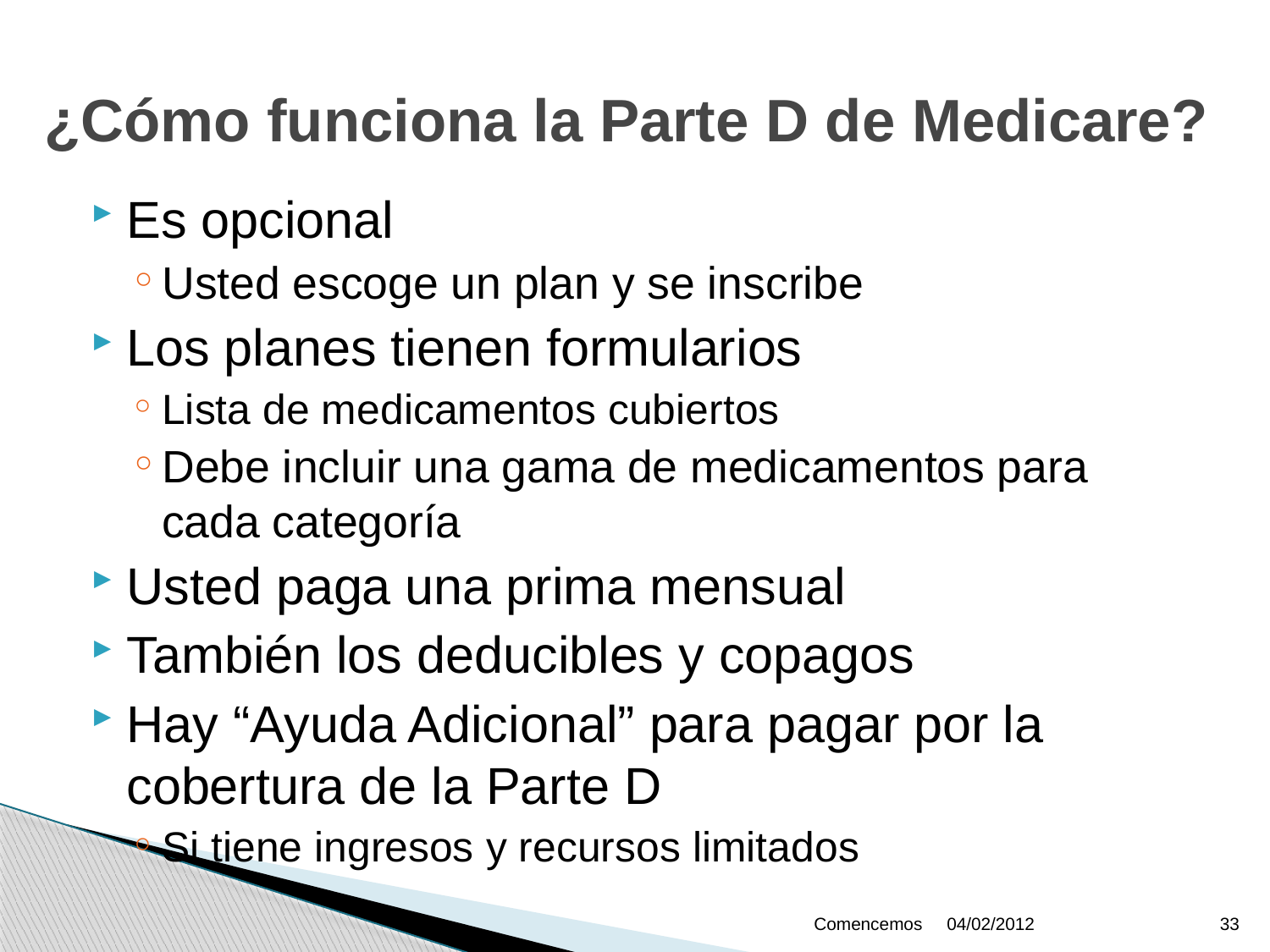

# ¿Cómo funciona la Parte D de Medicare?
Es opcional
Usted escoge un plan y se inscribe
Los planes tienen formularios
Lista de medicamentos cubiertos
Debe incluir una gama de medicamentos para cada categoría
Usted paga una prima mensual
También los deducibles y copagos
Hay “Ayuda Adicional” para pagar por la cobertura de la Parte D
Si tiene ingresos y recursos limitados
Comencemos
04/02/2012
33